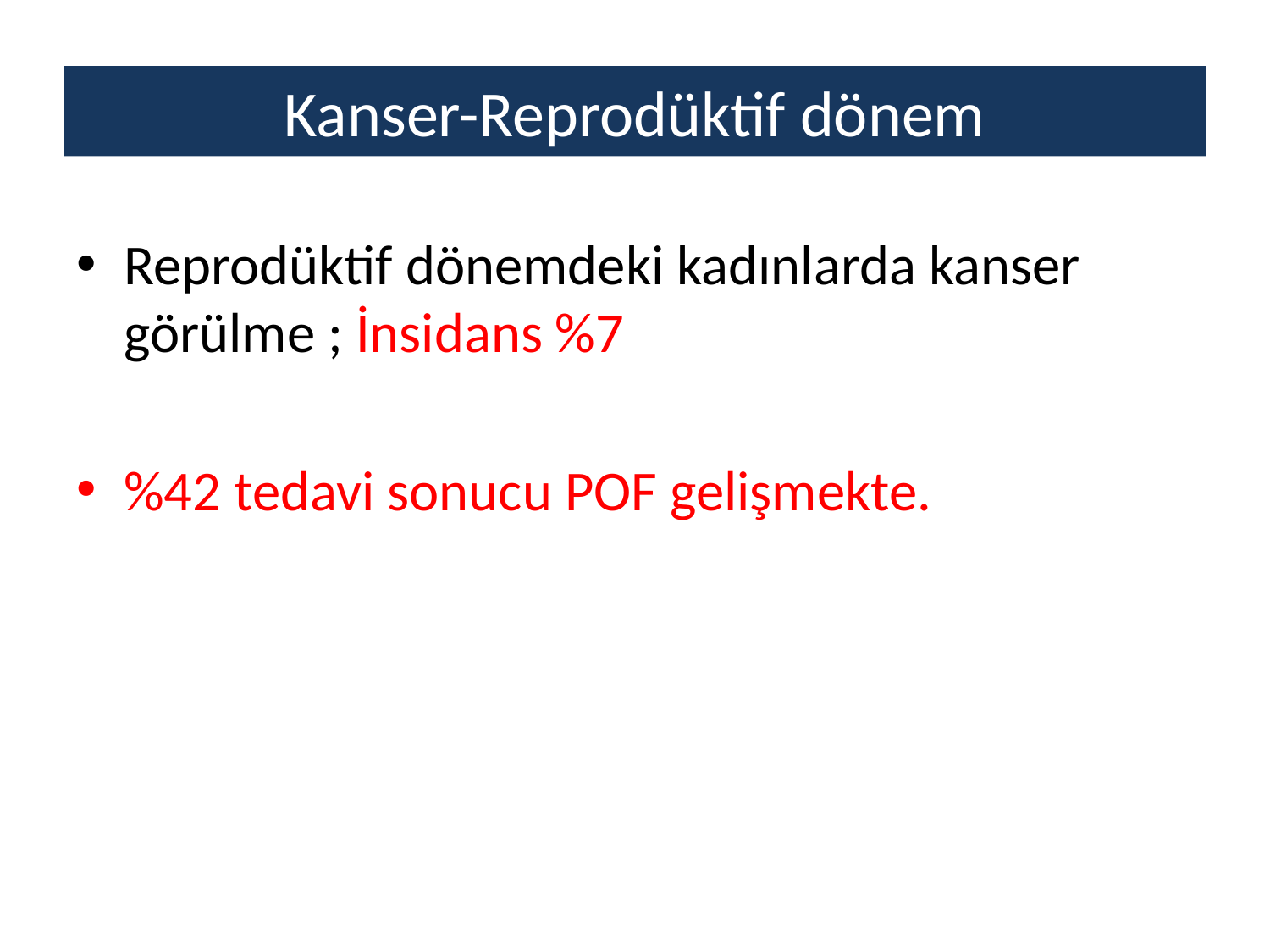

# Kanser-Reprodüktif dönem
Reprodüktif dönemdeki kadınlarda kanser görülme ; İnsidans %7

%42 tedavi sonucu POF gelişmekte.